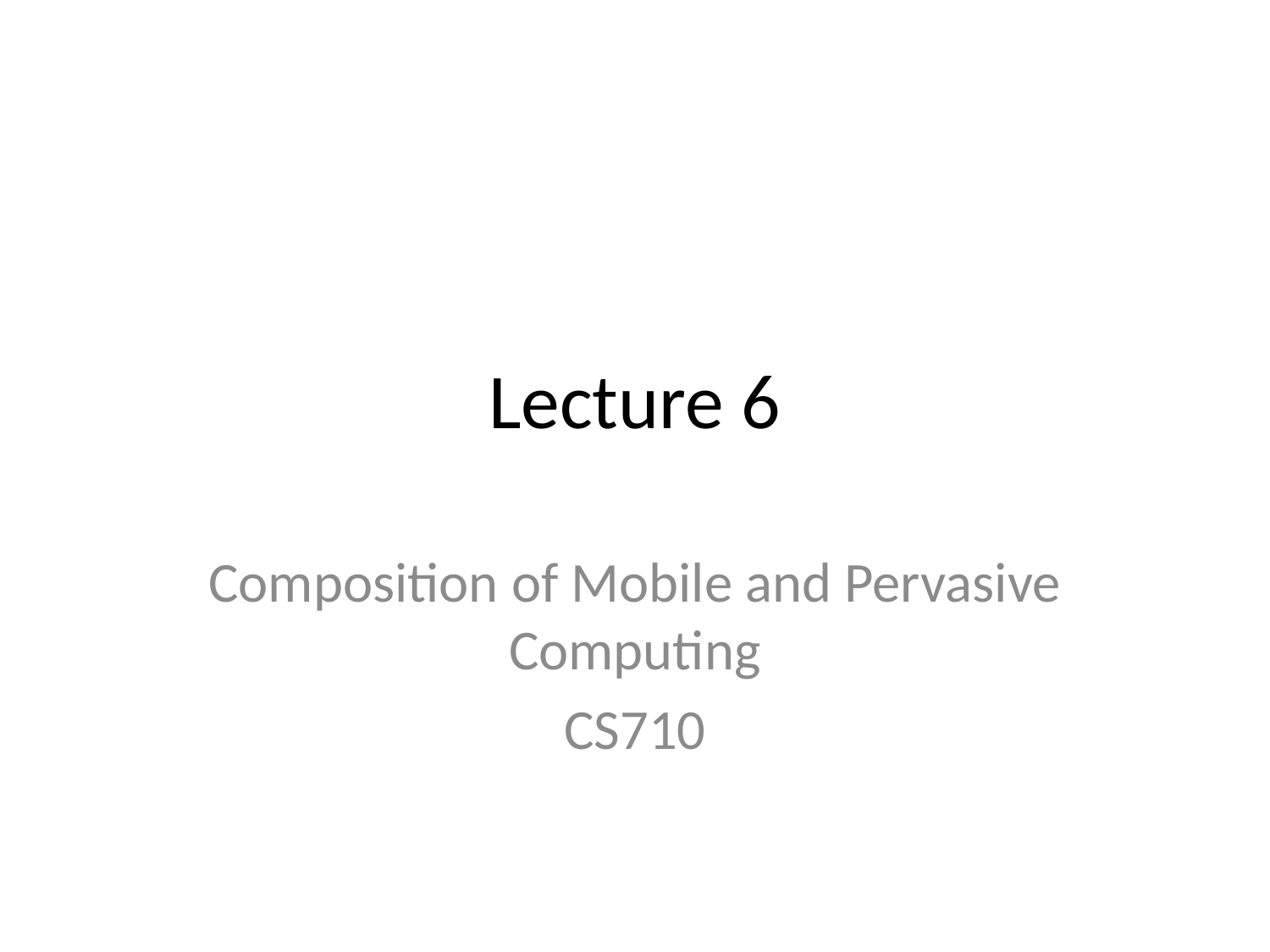

# Lecture 6
Composition of Mobile and Pervasive Computing
CS710